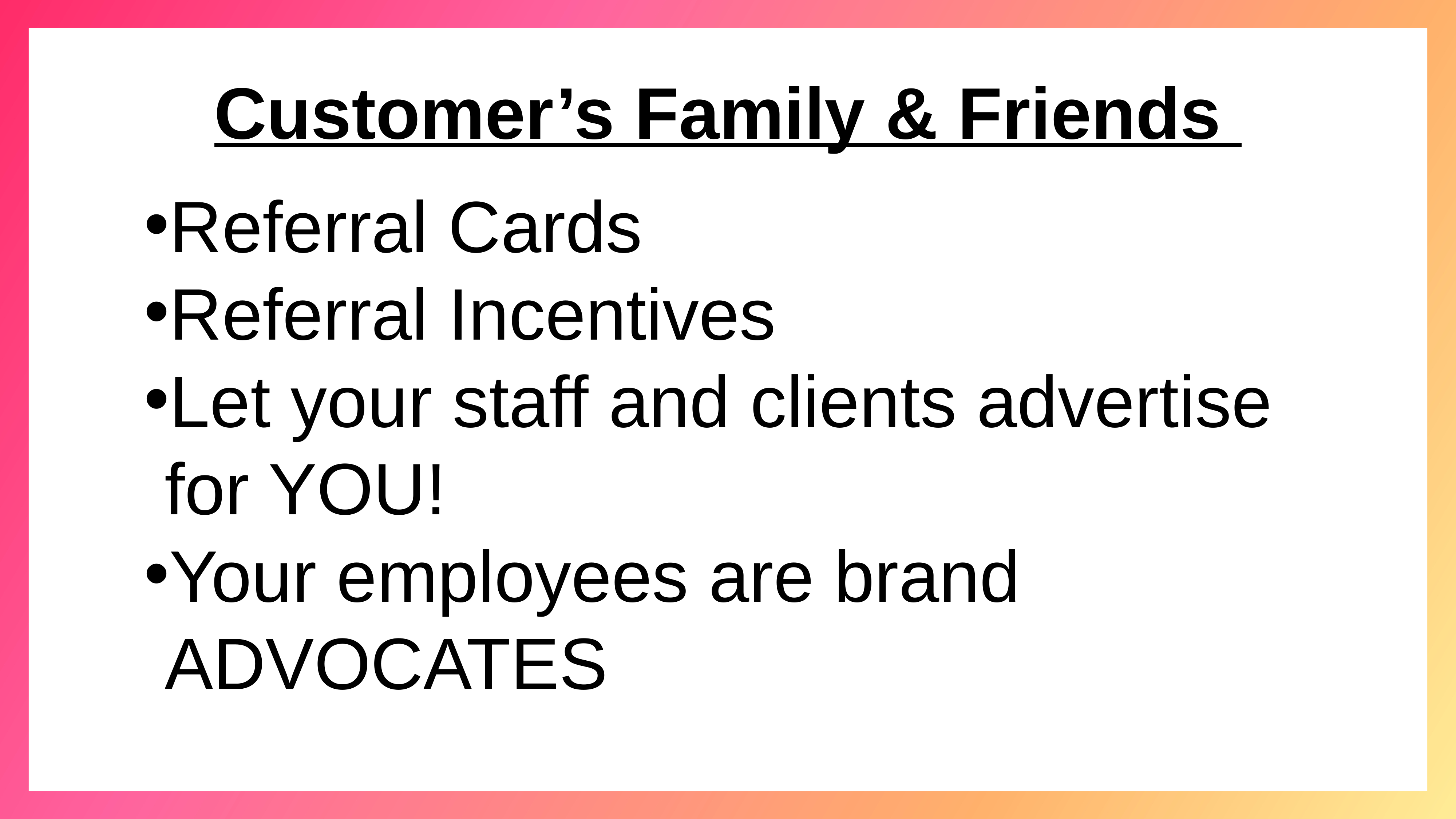

Customer’s Family & Friends
Referral Cards
Referral Incentives
Let your staff and clients advertise for YOU!
Your employees are brand ADVOCATES